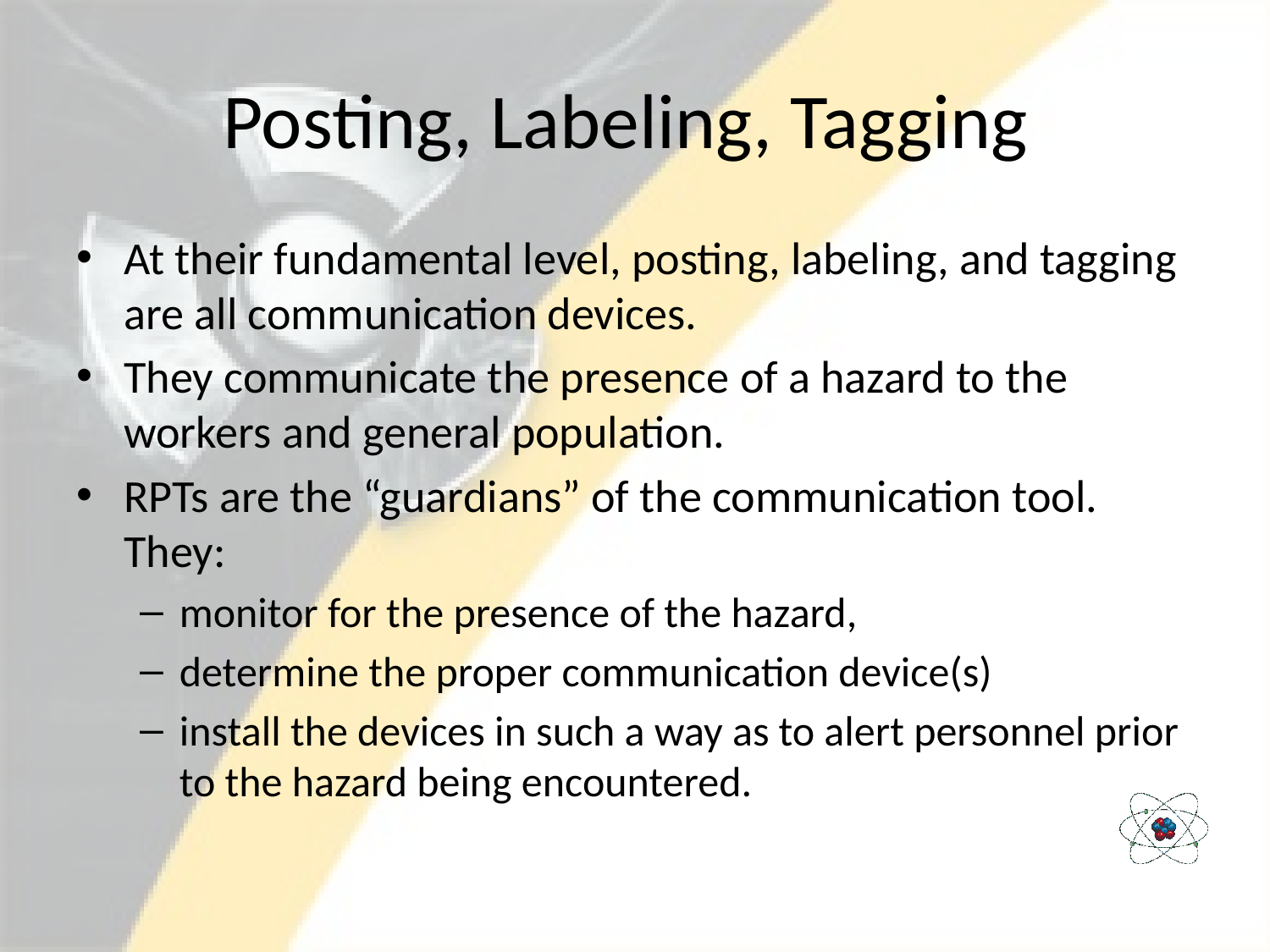

# Posting, Labeling, Tagging
At their fundamental level, posting, labeling, and tagging are all communication devices.
They communicate the presence of a hazard to the workers and general population.
RPTs are the “guardians” of the communication tool.  They:
monitor for the presence of the hazard,
determine the proper communication device(s)
install the devices in such a way as to alert personnel prior to the hazard being encountered.